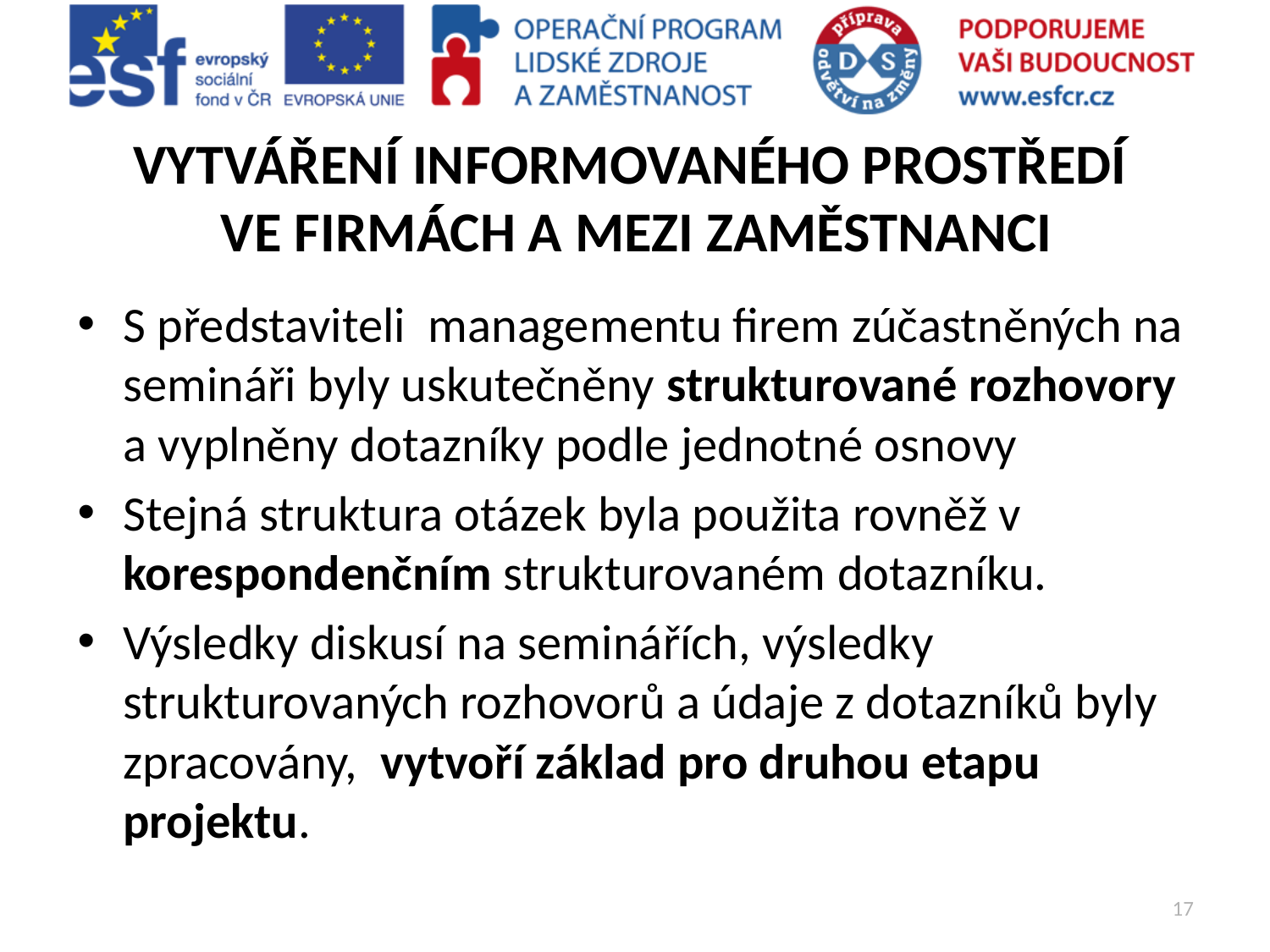

# VYTVÁŘENÍ INFORMOVANÉHO PROSTŘEDÍ VE FIRMÁCH A MEZI ZAMĚSTNANCI
S představiteli  managementu firem zúčastněných na semináři byly uskutečněny strukturované rozhovory a vyplněny dotazníky podle jednotné osnovy
Stejná struktura otázek byla použita rovněž v korespondenčním strukturovaném dotazníku.
Výsledky diskusí na seminářích, výsledky strukturovaných rozhovorů a údaje z dotazníků byly zpracovány,  vytvoří základ pro druhou etapu projektu.
17